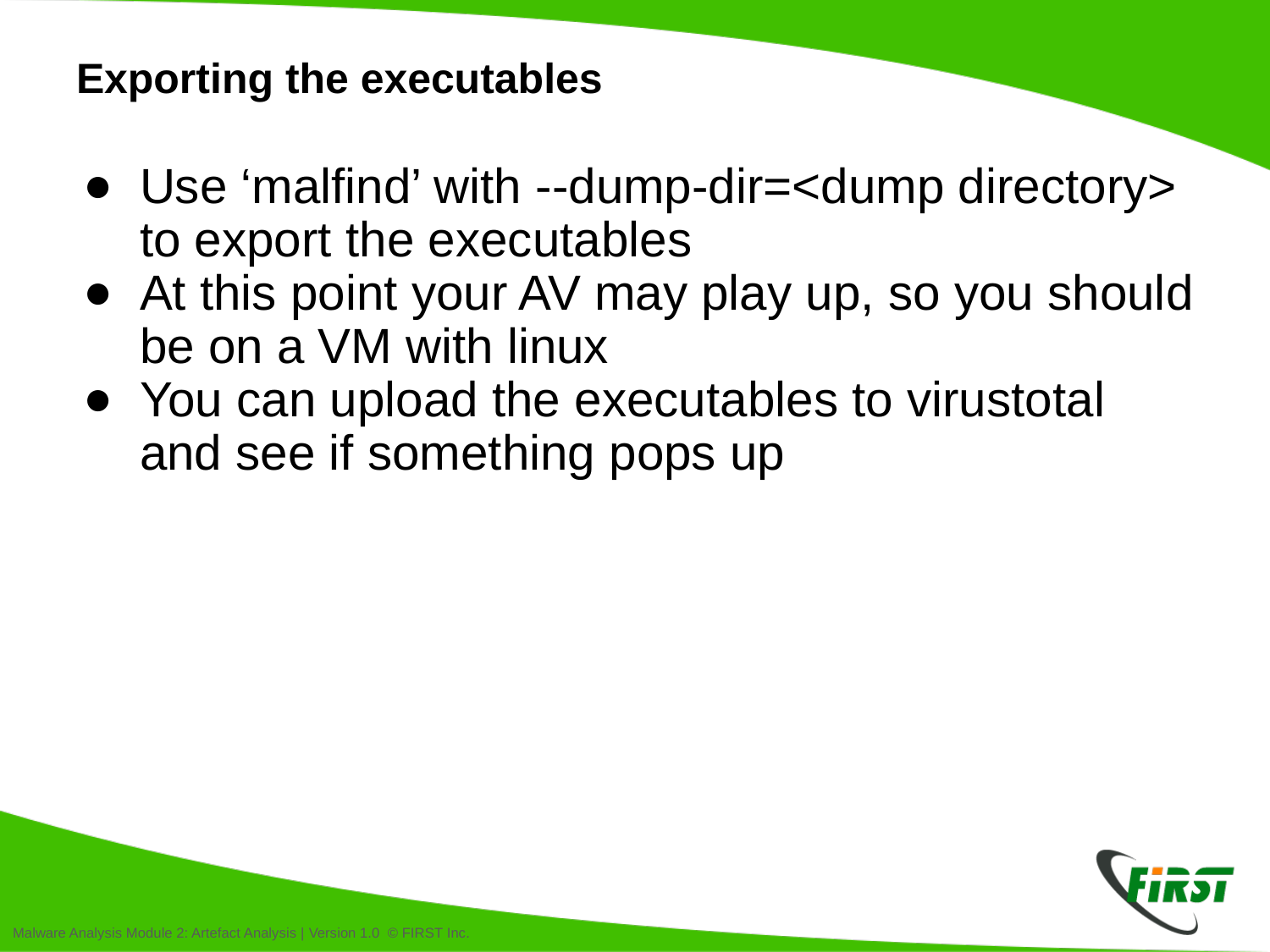

# Exporting the executables
Use ‘malfind’ with --dump-dir=<dump directory> to export the executables
At this point your AV may play up, so you should be on a VM with linux
You can upload the executables to virustotal and see if something pops up